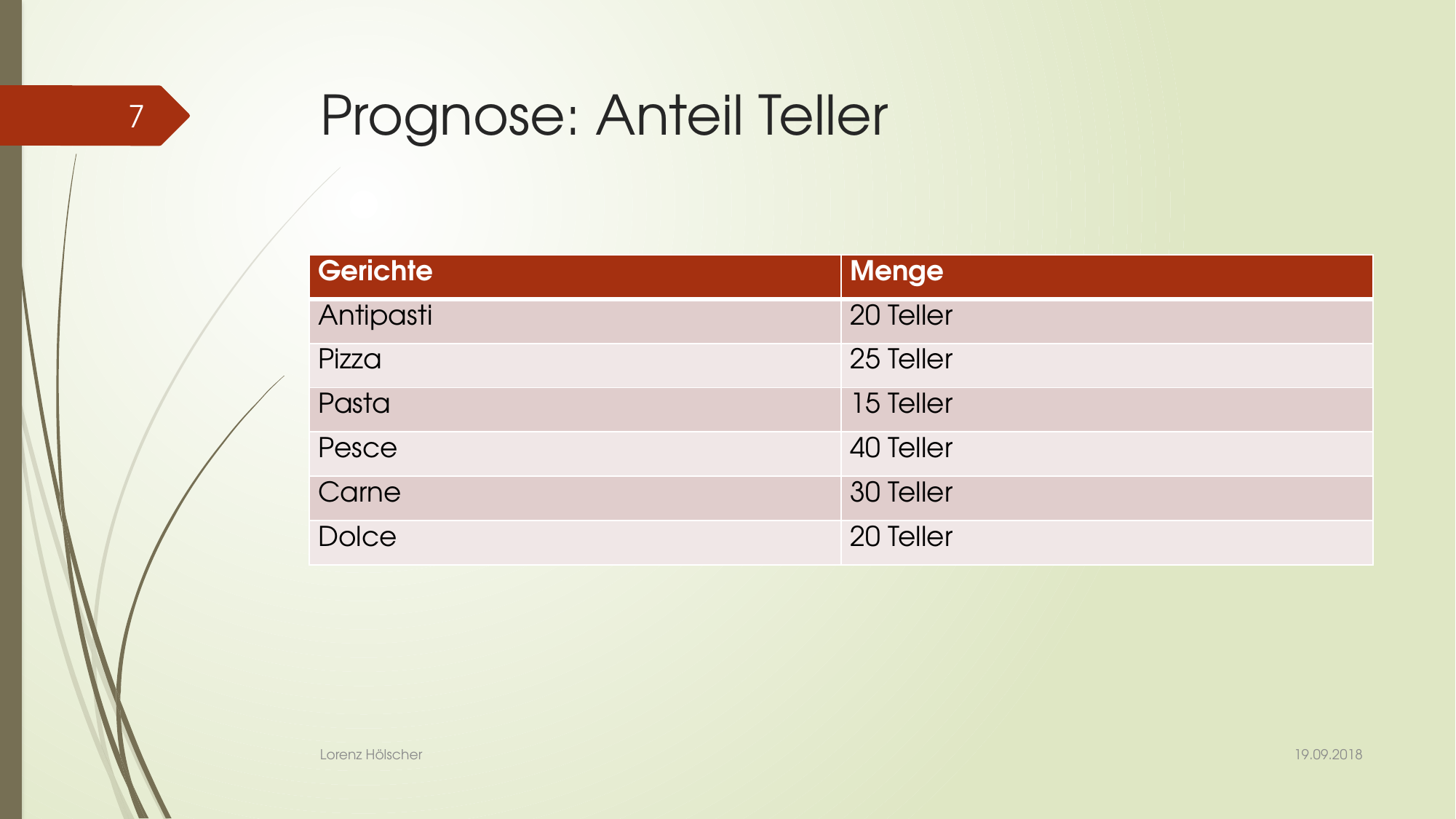

# Prognose: Anteil Teller
7
| Gerichte | Menge |
| --- | --- |
| Antipasti | 20 Teller |
| Pizza | 25 Teller |
| Pasta | 15 Teller |
| Pesce | 40 Teller |
| Carne | 30 Teller |
| Dolce | 20 Teller |
19.09.2018
Lorenz Hölscher